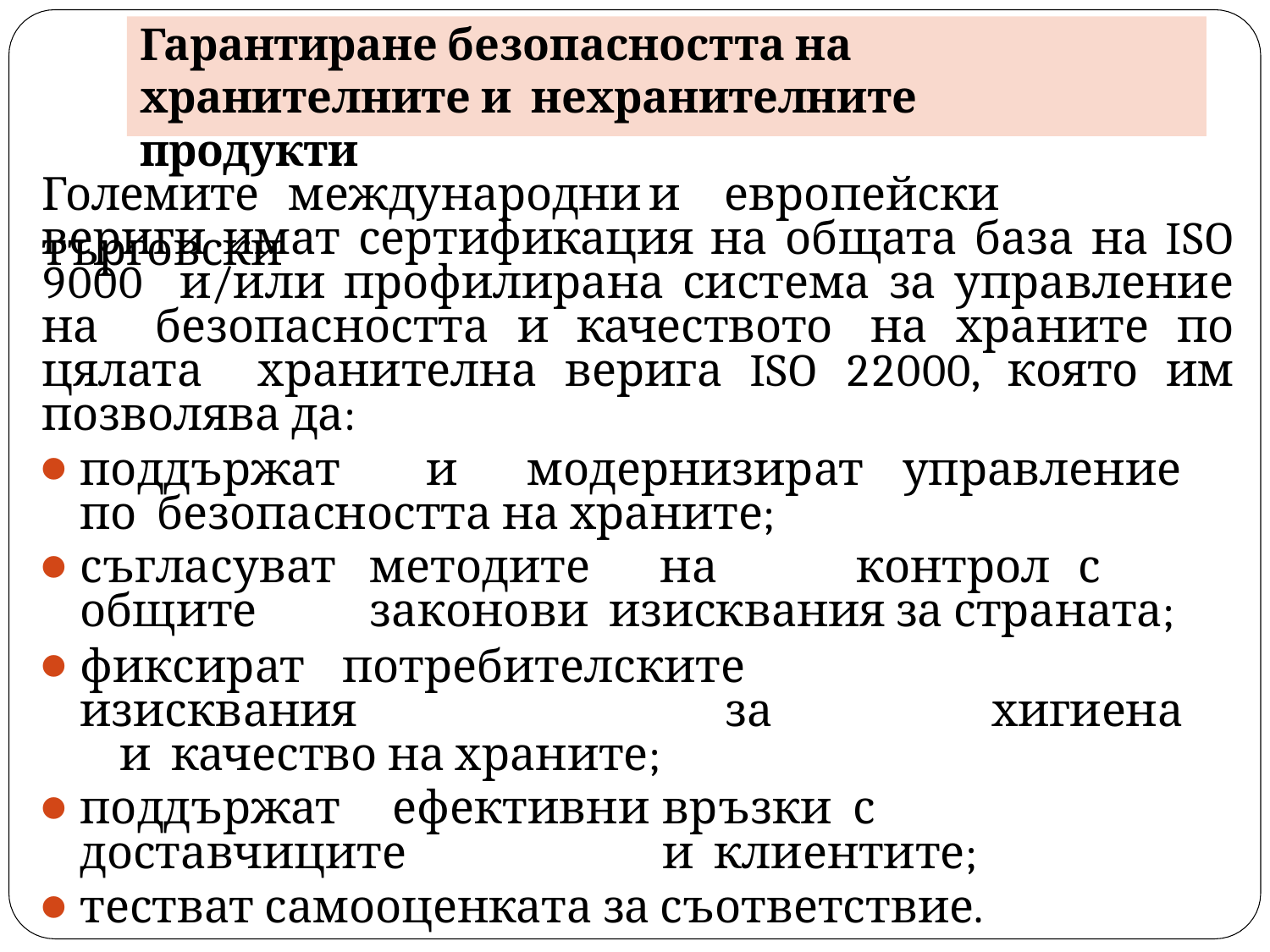

Гарантиране безопасността на хранителните и  нехранителните продукти

# Големите	международни	и	европейски	търговски
вериги имат сертификация на общата база на ISO 9000  и/или профилирана система за управление на  безопасността и качеството на храните по цялата  хранителна верига ISO 22000, която им позволява да:
поддържат	и	модернизират	управление	по  безопасността на храните;
съгласуват	методите	на	контрол	с	общите	законови  изисквания за страната;
фиксират	потребителските	изисквания	за	хигиена	и  качество на храните;
поддържат	ефективни	връзки	с	доставчиците	и  клиентите;
тестват самооценката за съответствие.